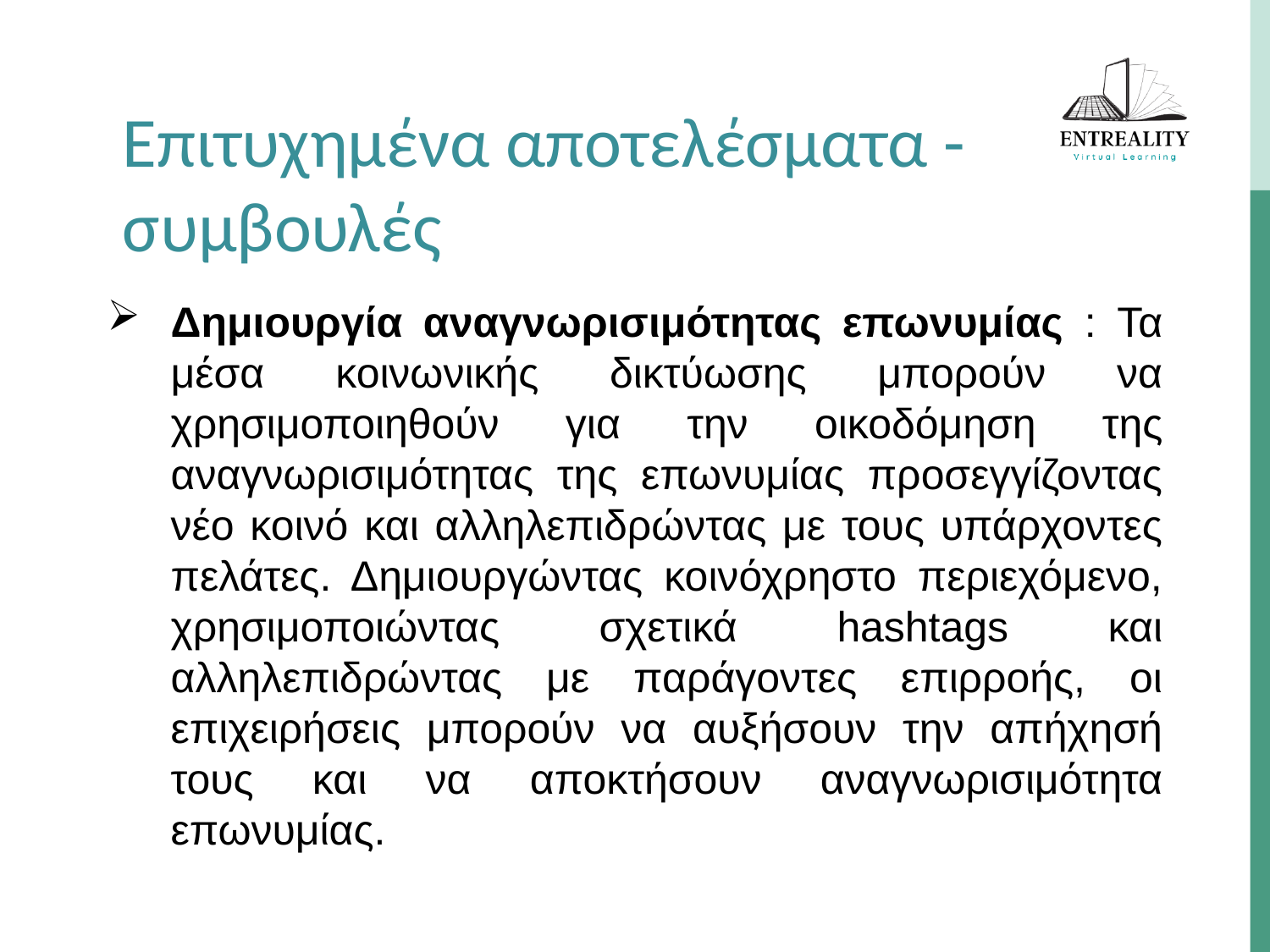

Επιτυχημένα αποτελέσματα - συμβουλές
Δημιουργία αναγνωρισιμότητας επωνυμίας : Τα μέσα κοινωνικής δικτύωσης μπορούν να χρησιμοποιηθούν για την οικοδόμηση της αναγνωρισιμότητας της επωνυμίας προσεγγίζοντας νέο κοινό και αλληλεπιδρώντας με τους υπάρχοντες πελάτες. Δημιουργώντας κοινόχρηστο περιεχόμενο, χρησιμοποιώντας σχετικά hashtags και αλληλεπιδρώντας με παράγοντες επιρροής, οι επιχειρήσεις μπορούν να αυξήσουν την απήχησή τους και να αποκτήσουν αναγνωρισιμότητα επωνυμίας.